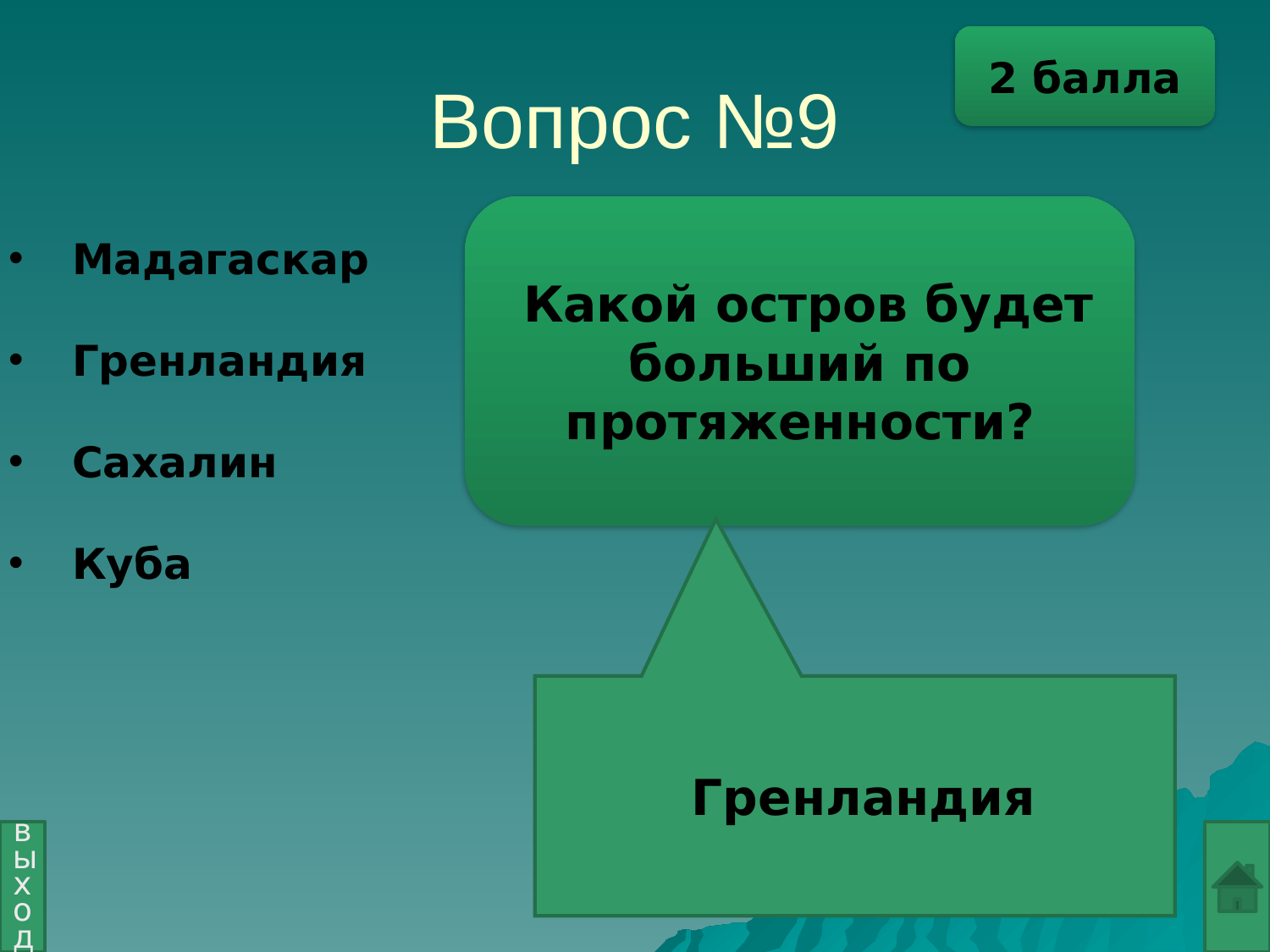

2 балла
# Вопрос №9
 Какой остров будет больший по протяженности?
Мадагаскар

Гренландия

Сахалин

Куба
 Гренландия
выход